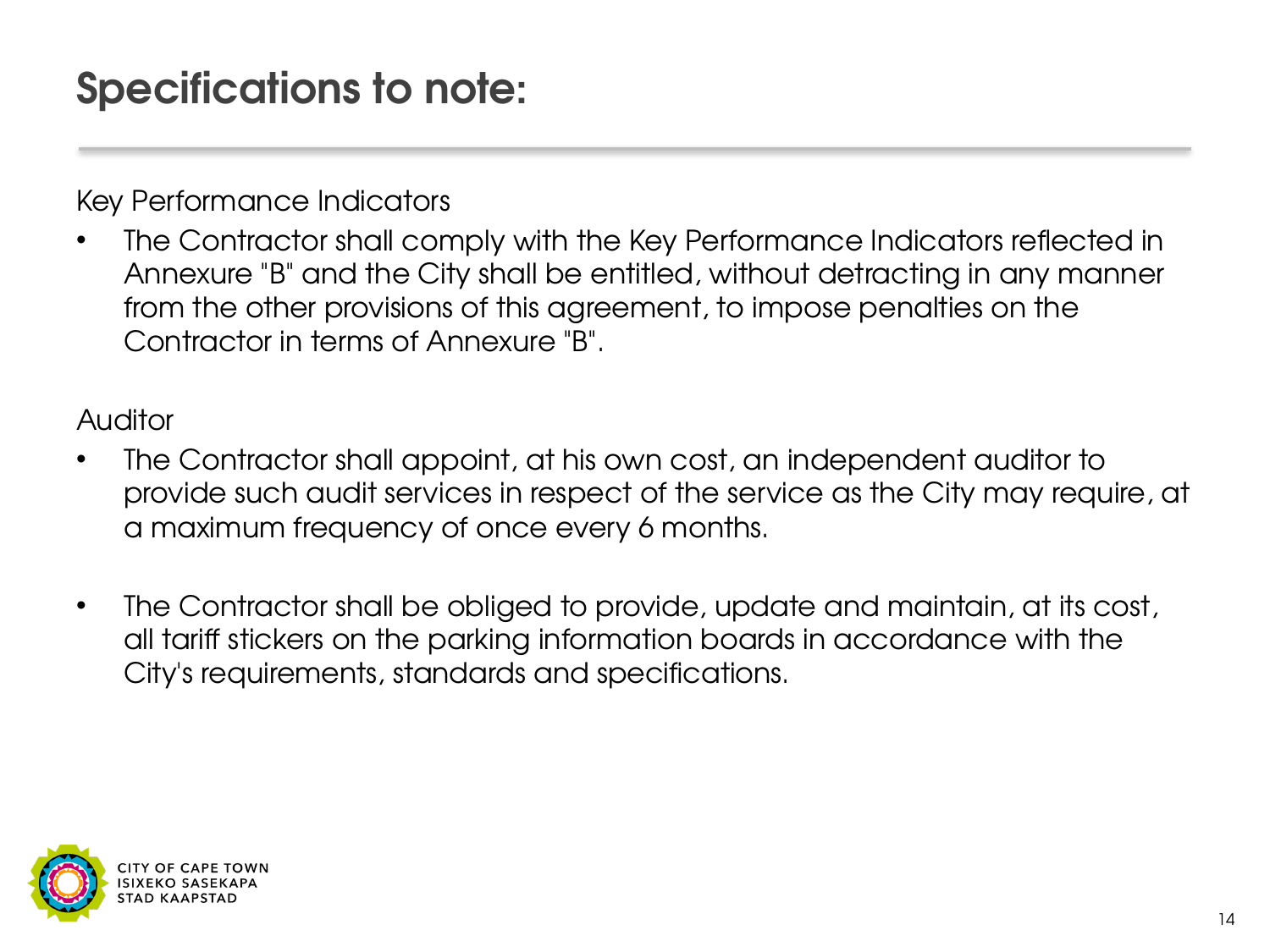

# Specifications to note:
Key Performance Indicators
The Contractor shall comply with the Key Performance Indicators reflected in Annexure "B" and the City shall be entitled, without detracting in any manner from the other provisions of this agreement, to impose penalties on the Contractor in terms of Annexure "B".

Auditor
The Contractor shall appoint, at his own cost, an independent auditor to provide such audit services in respect of the service as the City may require, at a maximum frequency of once every 6 months.

The Contractor shall be obliged to provide, update and maintain, at its cost, all tariff stickers on the parking information boards in accordance with the City's requirements, standards and specifications.
14